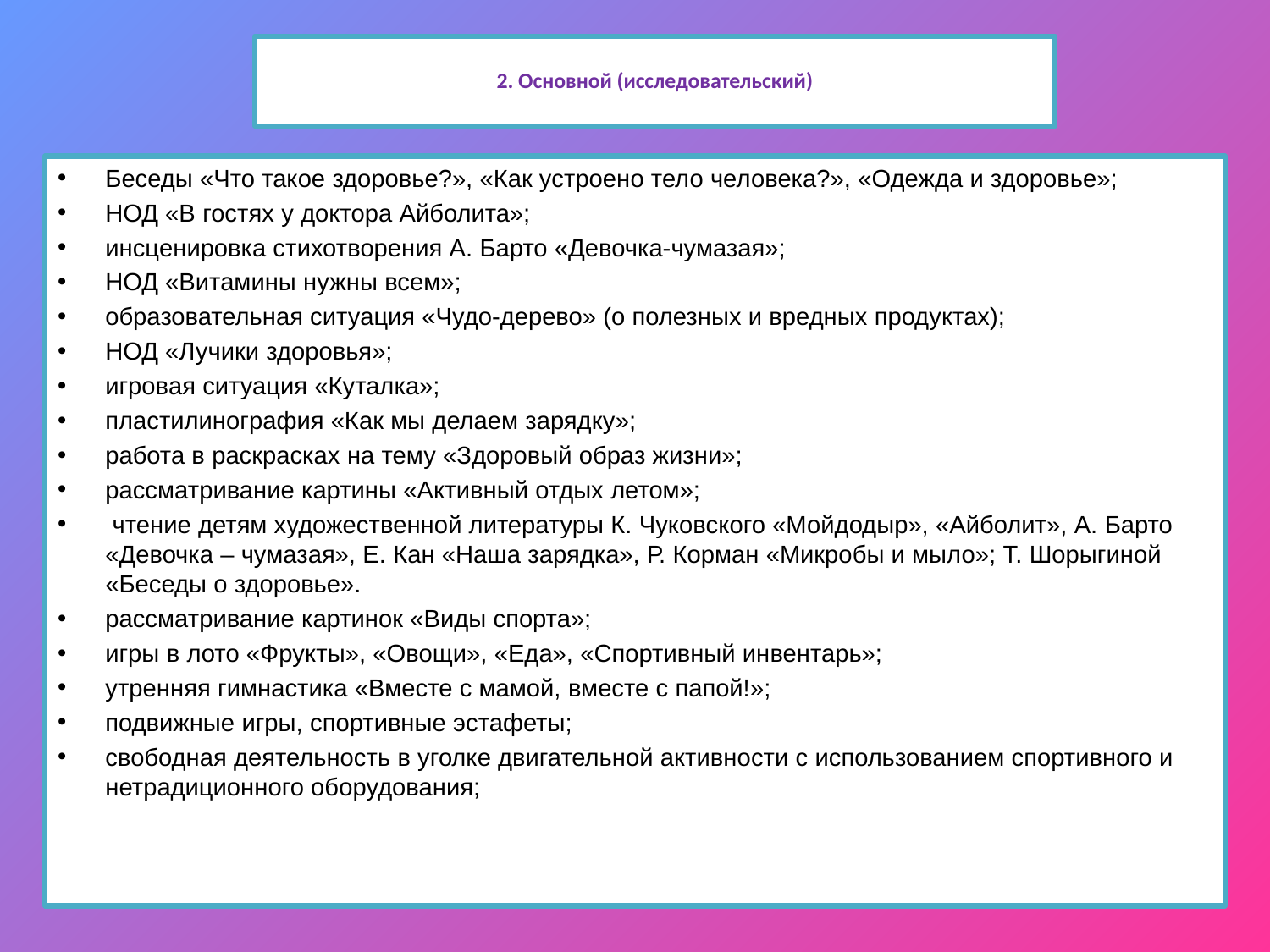

# 2. Основной (исследовательский)
Беседы «Что такое здоровье?», «Как устроено тело человека?», «Одежда и здоровье»;
НОД «В гостях у доктора Айболита»;
инсценировка стихотворения А. Барто «Девочка-чумазая»;
НОД «Витамины нужны всем»;
образовательная ситуация «Чудо-дерево» (о полезных и вредных продуктах);
НОД «Лучики здоровья»;
игровая ситуация «Куталка»;
пластилинография «Как мы делаем зарядку»;
работа в раскрасках на тему «Здоровый образ жизни»;
рассматривание картины «Активный отдых летом»;
 чтение детям художественной литературы К. Чуковского «Мойдодыр», «Айболит», А. Барто «Девочка – чумазая», Е. Кан «Наша зарядка», Р. Корман «Микробы и мыло»; Т. Шорыгиной «Беседы о здоровье».
рассматривание картинок «Виды спорта»;
игры в лото «Фрукты», «Овощи», «Еда», «Спортивный инвентарь»;
утренняя гимнастика «Вместе с мамой, вместе с папой!»;
подвижные игры, спортивные эстафеты;
свободная деятельность в уголке двигательной активности с использованием спортивного и нетрадиционного оборудования;